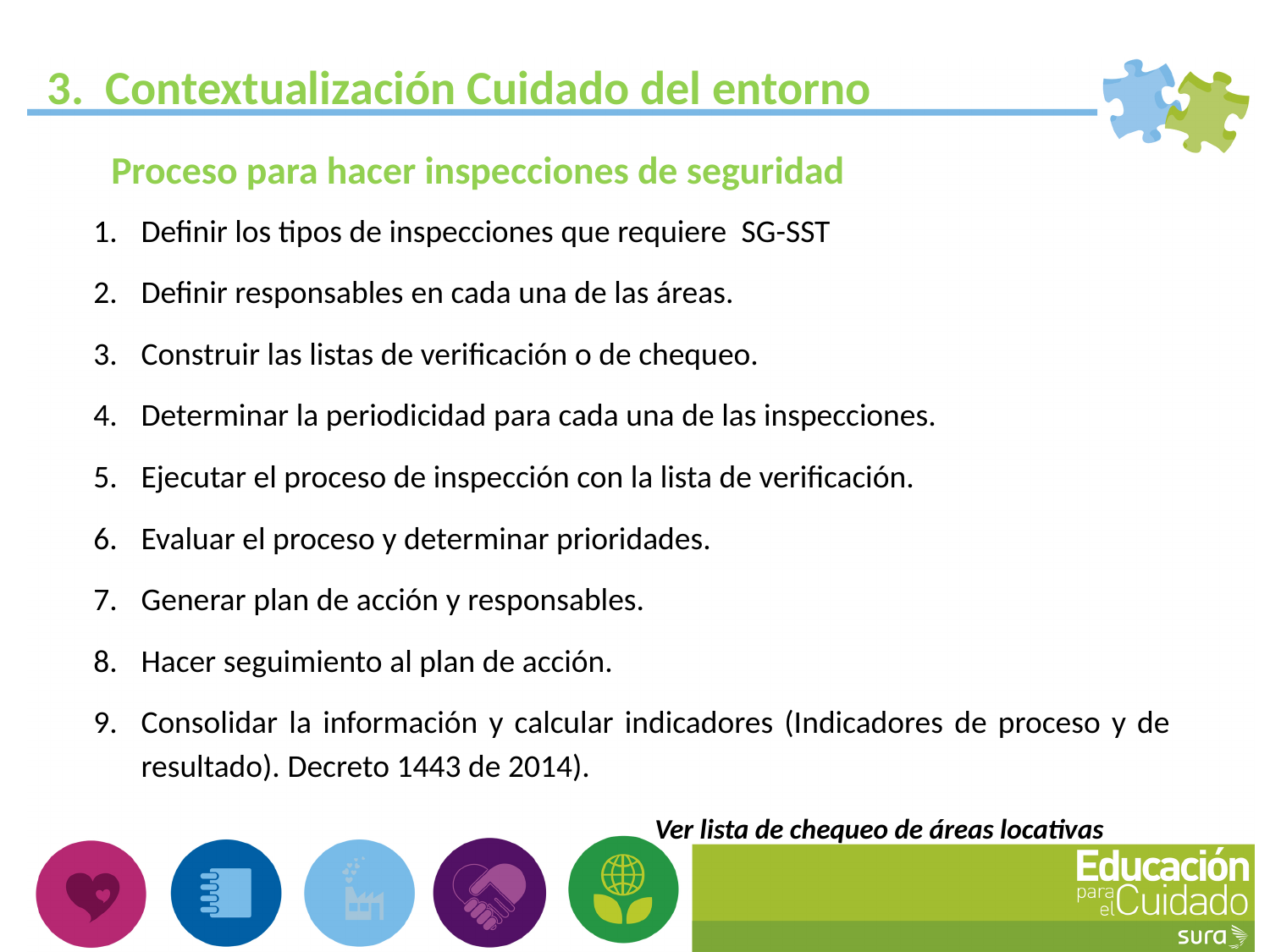

3.  Contextualización Cuidado del entorno
Proceso para hacer inspecciones de seguridad
Definir los tipos de inspecciones que requiere  SG-SST
Definir responsables en cada una de las áreas.
Construir las listas de verificación o de chequeo.
Determinar la periodicidad para cada una de las inspecciones.
Ejecutar el proceso de inspección con la lista de verificación.
Evaluar el proceso y determinar prioridades.
Generar plan de acción y responsables.
Hacer seguimiento al plan de acción.
Consolidar la información y calcular indicadores (Indicadores de proceso y de resultado). Decreto 1443 de 2014).
                                                                              Ver lista de chequeo de áreas locativas